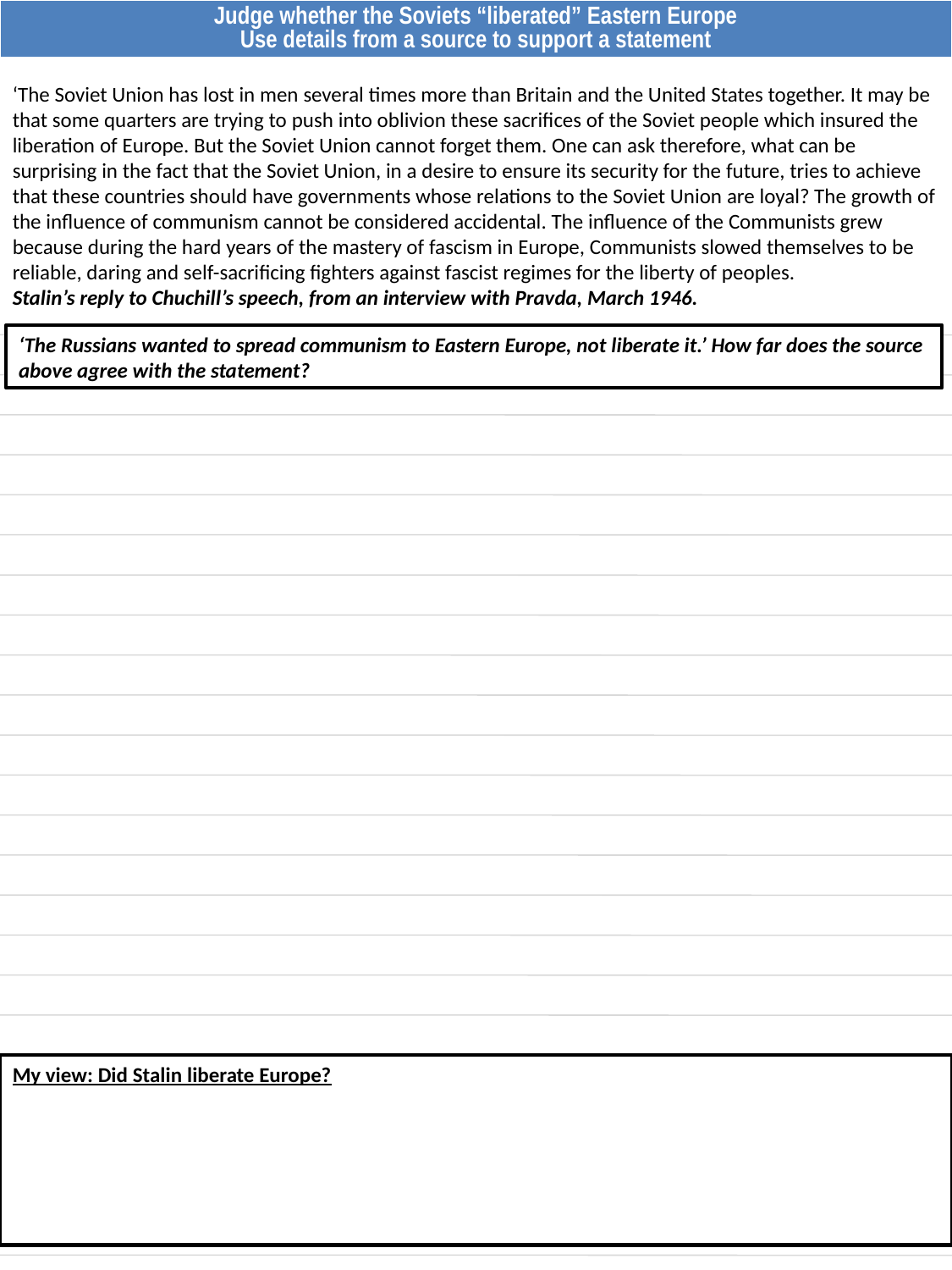

| Judge whether the Soviets “liberated” Eastern Europe Use details from a source to support a statement |
| --- |
‘The Soviet Union has lost in men several times more than Britain and the United States together. It may be that some quarters are trying to push into oblivion these sacrifices of the Soviet people which insured the liberation of Europe. But the Soviet Union cannot forget them. One can ask therefore, what can be surprising in the fact that the Soviet Union, in a desire to ensure its security for the future, tries to achieve that these countries should have governments whose relations to the Soviet Union are loyal? The growth of the influence of communism cannot be considered accidental. The influence of the Communists grew because during the hard years of the mastery of fascism in Europe, Communists slowed themselves to be reliable, daring and self-sacrificing fighters against fascist regimes for the liberty of peoples.
Stalin’s reply to Chuchill’s speech, from an interview with Pravda, March 1946.
‘The Russians wanted to spread communism to Eastern Europe, not liberate it.’ How far does the source above agree with the statement?
My view: Did Stalin liberate Europe?